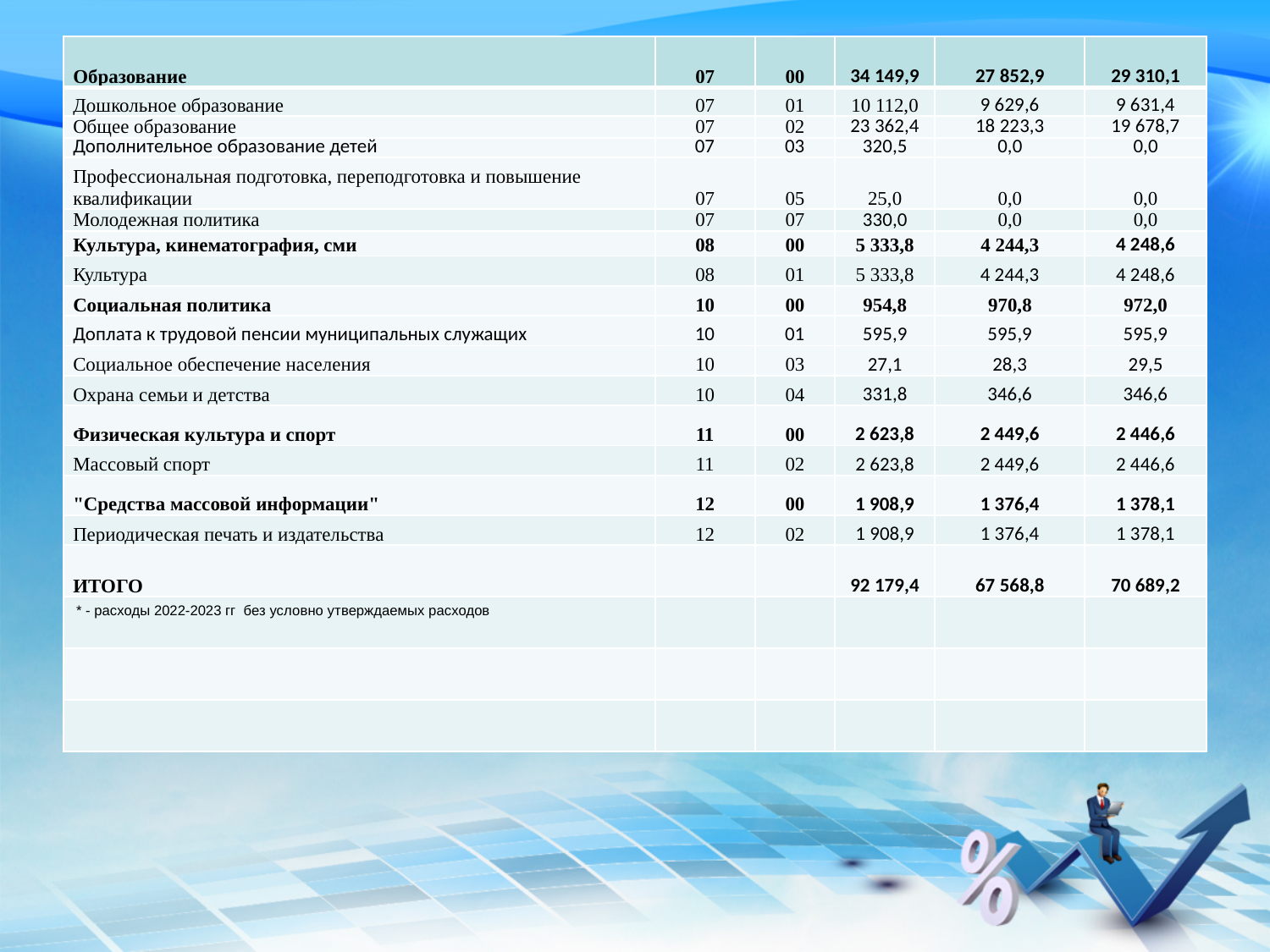

| Образование | 07 | 00 | 34 149,9 | 27 852,9 | 29 310,1 |
| --- | --- | --- | --- | --- | --- |
| Дошкольное образование | 07 | 01 | 10 112,0 | 9 629,6 | 9 631,4 |
| Общее образование | 07 | 02 | 23 362,4 | 18 223,3 | 19 678,7 |
| Дополнительное образование детей | 07 | 03 | 320,5 | 0,0 | 0,0 |
| Профессиональная подготовка, переподготовка и повышение квалификации | 07 | 05 | 25,0 | 0,0 | 0,0 |
| Молодежная политика | 07 | 07 | 330,0 | 0,0 | 0,0 |
| Культура, кинематография, сми | 08 | 00 | 5 333,8 | 4 244,3 | 4 248,6 |
| Культура | 08 | 01 | 5 333,8 | 4 244,3 | 4 248,6 |
| Социальная политика | 10 | 00 | 954,8 | 970,8 | 972,0 |
| Доплата к трудовой пенсии муниципальных служащих | 10 | 01 | 595,9 | 595,9 | 595,9 |
| Социальное обеспечение населения | 10 | 03 | 27,1 | 28,3 | 29,5 |
| Охрана семьи и детства | 10 | 04 | 331,8 | 346,6 | 346,6 |
| Физическая культура и спорт | 11 | 00 | 2 623,8 | 2 449,6 | 2 446,6 |
| Массовый спорт | 11 | 02 | 2 623,8 | 2 449,6 | 2 446,6 |
| "Средства массовой информации" | 12 | 00 | 1 908,9 | 1 376,4 | 1 378,1 |
| Периодическая печать и издательства | 12 | 02 | 1 908,9 | 1 376,4 | 1 378,1 |
| ИТОГО |  |  | 92 179,4 | 67 568,8 | 70 689,2 |
| \* - расходы 2022-2023 гг без условно утверждаемых расходов |  |  |  |  |  |
|  |  |  |  |  |  |
|  |  |  |  |  |  |